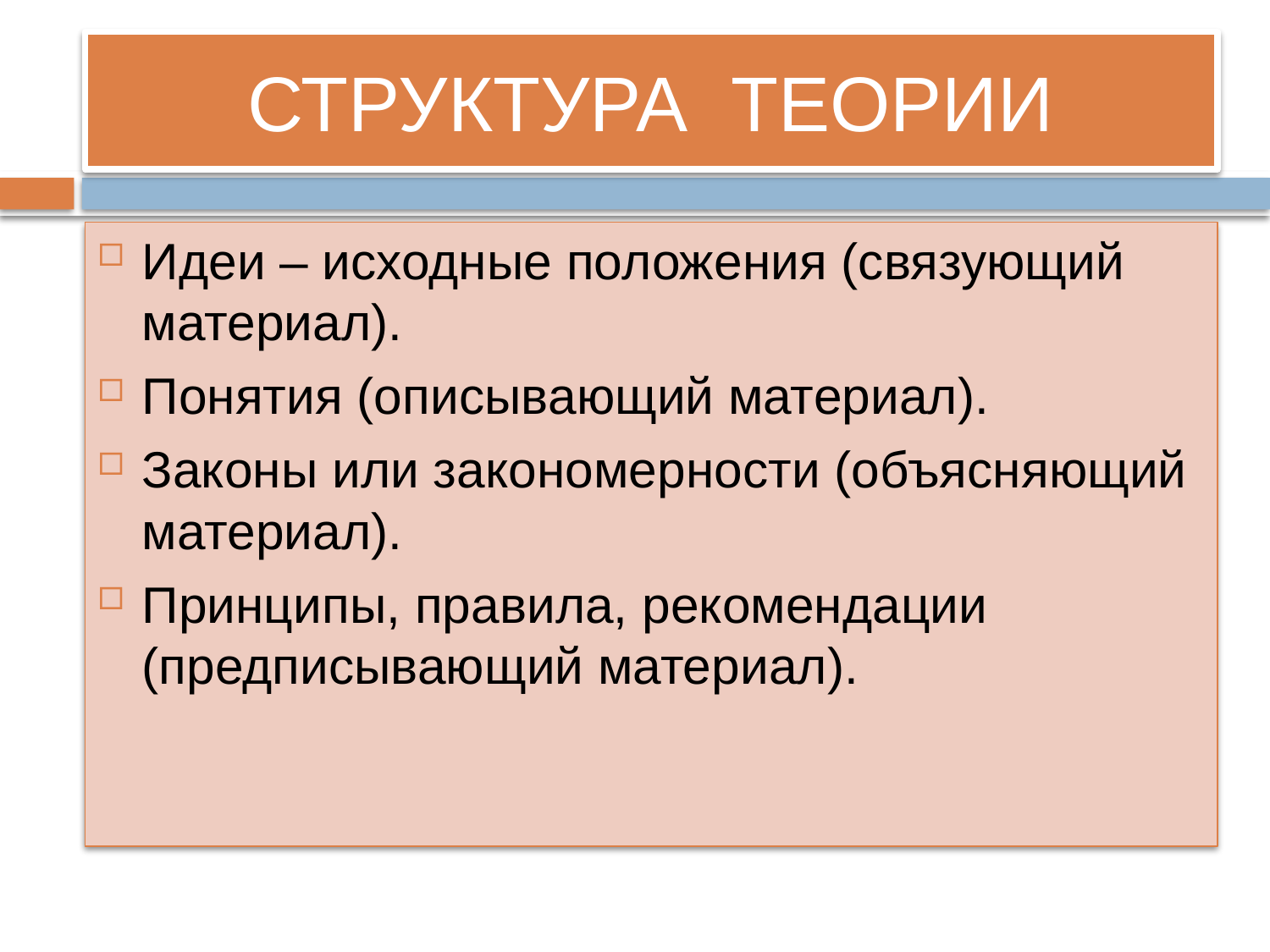

# СТРУКТУРА  ТЕОРИИ
Идеи – исходные положения (связующий материал).
Понятия (описывающий материал).
Законы или закономерности (объясняющий материал).
Принципы, правила, рекомендации (предписывающий материал).